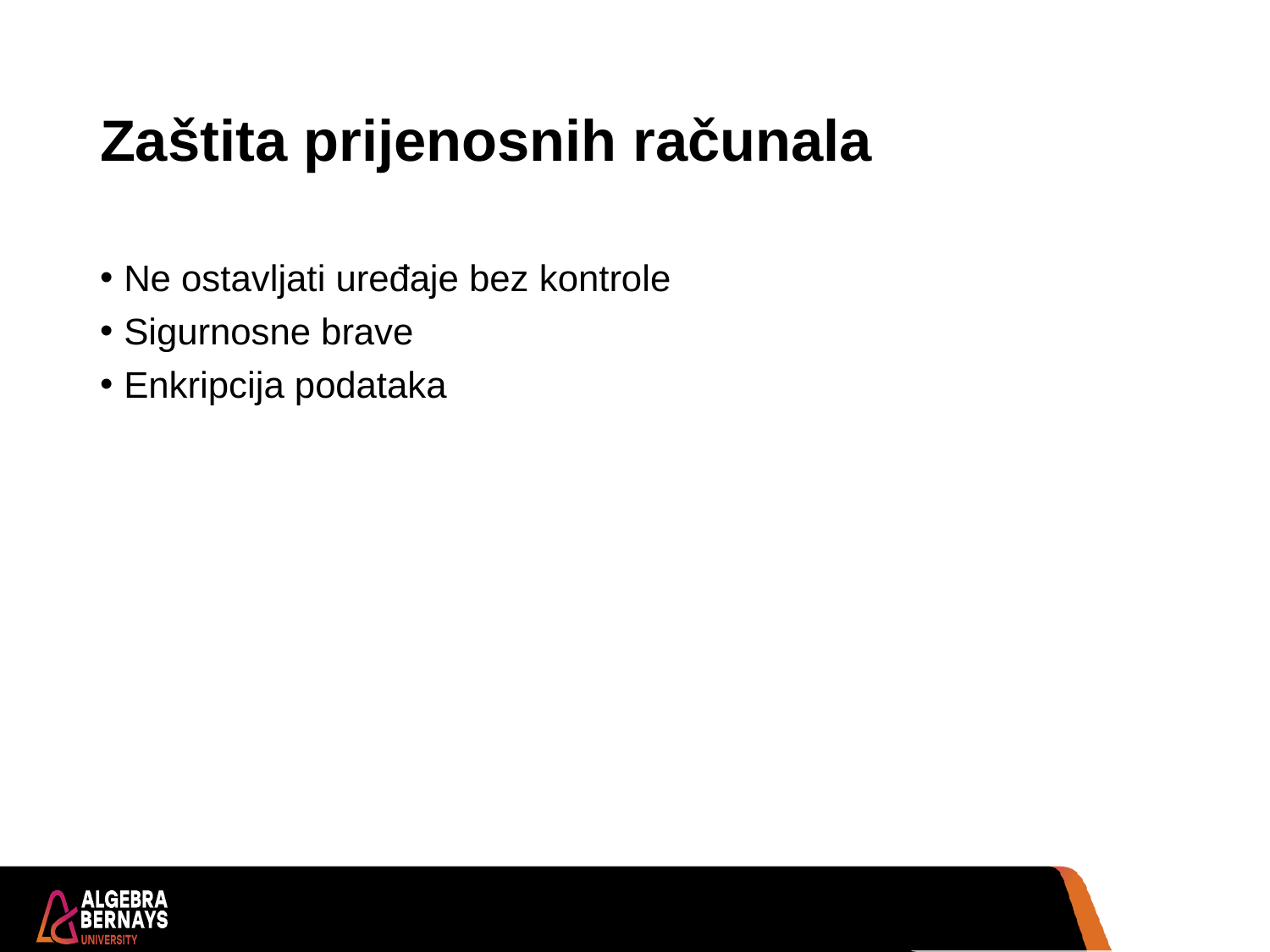

# Zaštita prijenosnih računala
Ne ostavljati uređaje bez kontrole
Sigurnosne brave
Enkripcija podataka